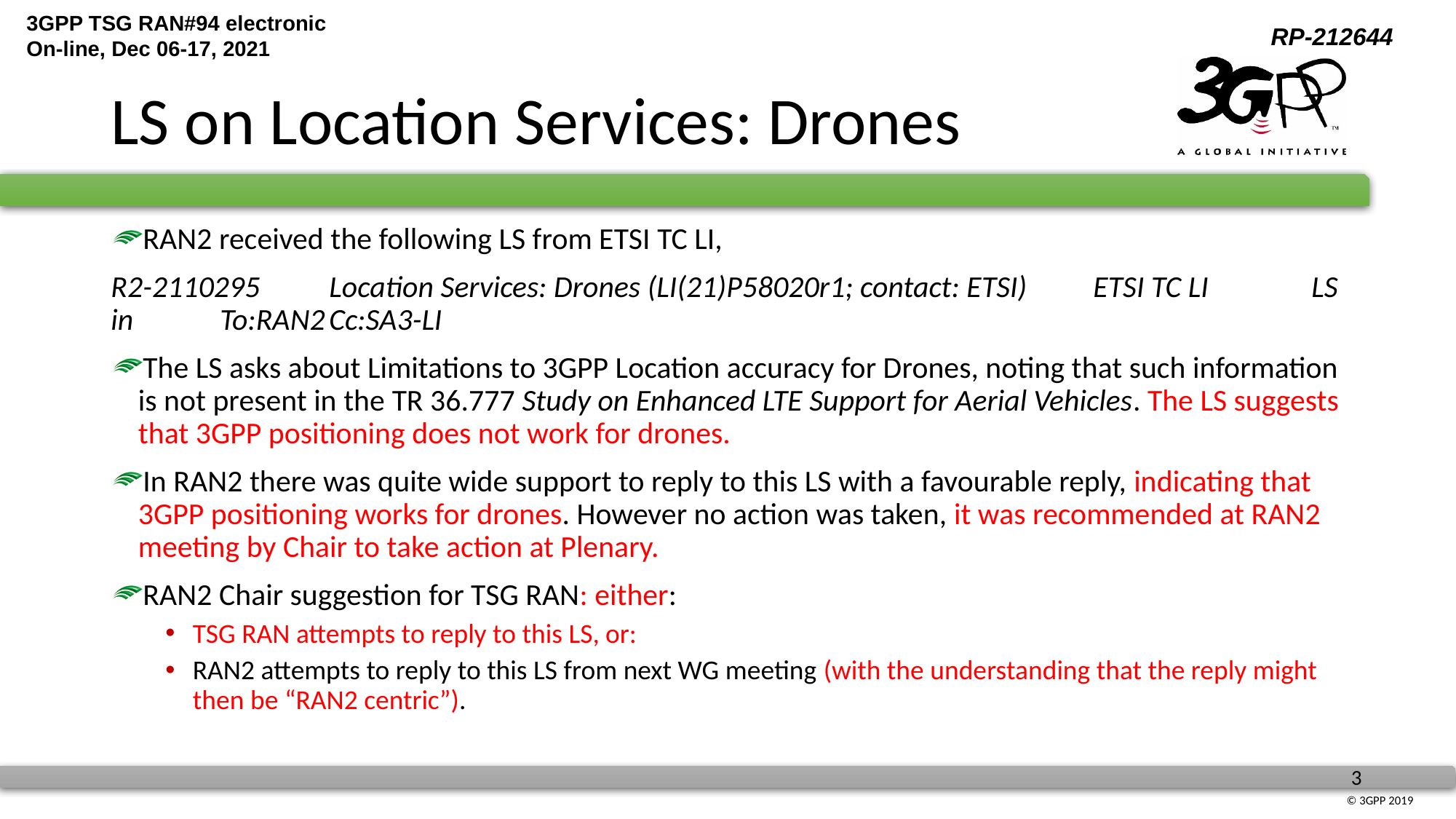

# LS on Location Services: Drones
RAN2 received the following LS from ETSI TC LI,
R2-2110295	Location Services: Drones (LI(21)P58020r1; contact: ETSI)	ETSI TC LI	LS in	To:RAN2	Cc:SA3-LI
The LS asks about Limitations to 3GPP Location accuracy for Drones, noting that such information is not present in the TR 36.777 Study on Enhanced LTE Support for Aerial Vehicles. The LS suggests that 3GPP positioning does not work for drones.
In RAN2 there was quite wide support to reply to this LS with a favourable reply, indicating that 3GPP positioning works for drones. However no action was taken, it was recommended at RAN2 meeting by Chair to take action at Plenary.
RAN2 Chair suggestion for TSG RAN: either:
TSG RAN attempts to reply to this LS, or:
RAN2 attempts to reply to this LS from next WG meeting (with the understanding that the reply might then be “RAN2 centric”).